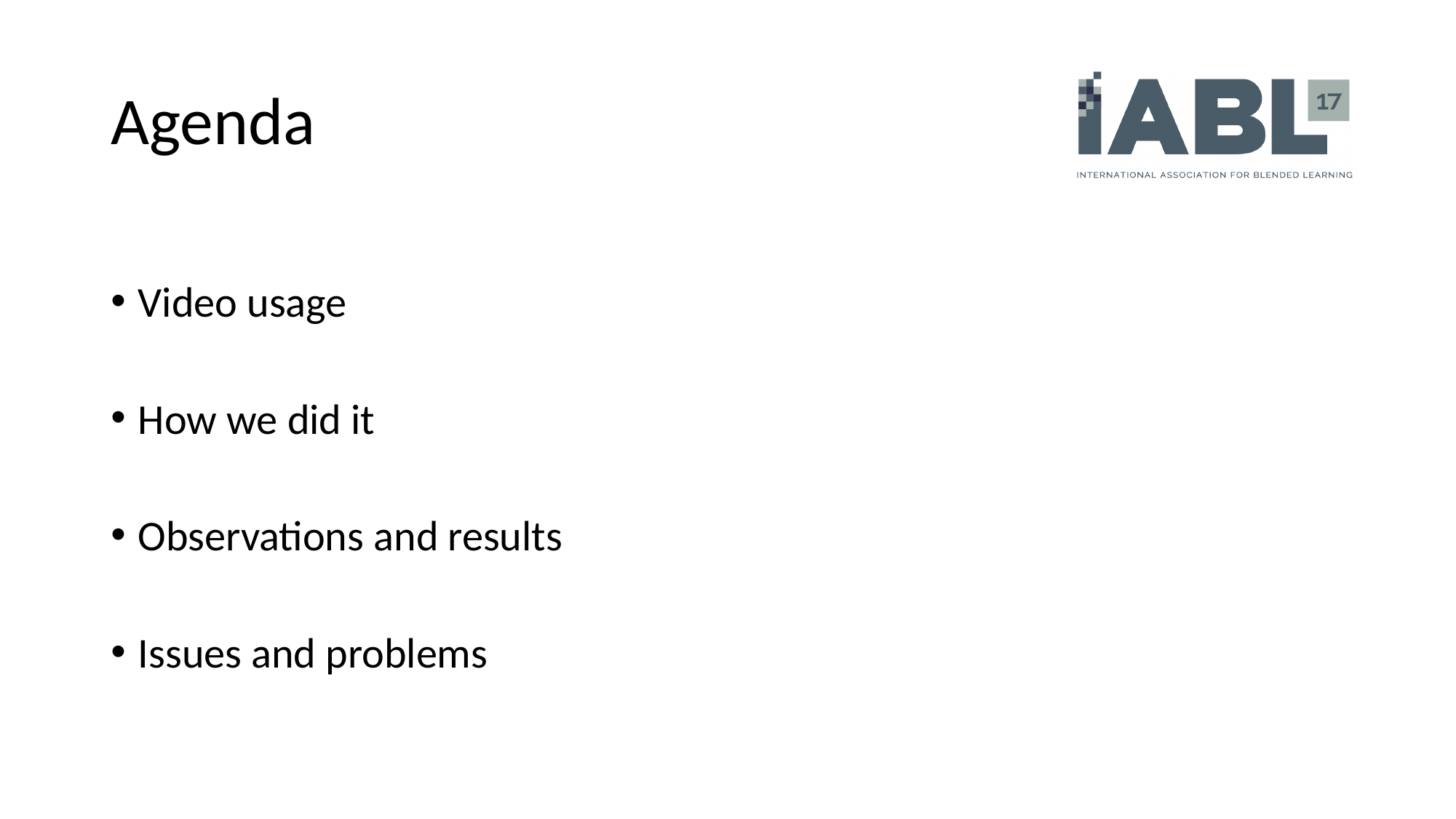

# Agenda
Video usage
How we did it
Observations and results
Issues and problems